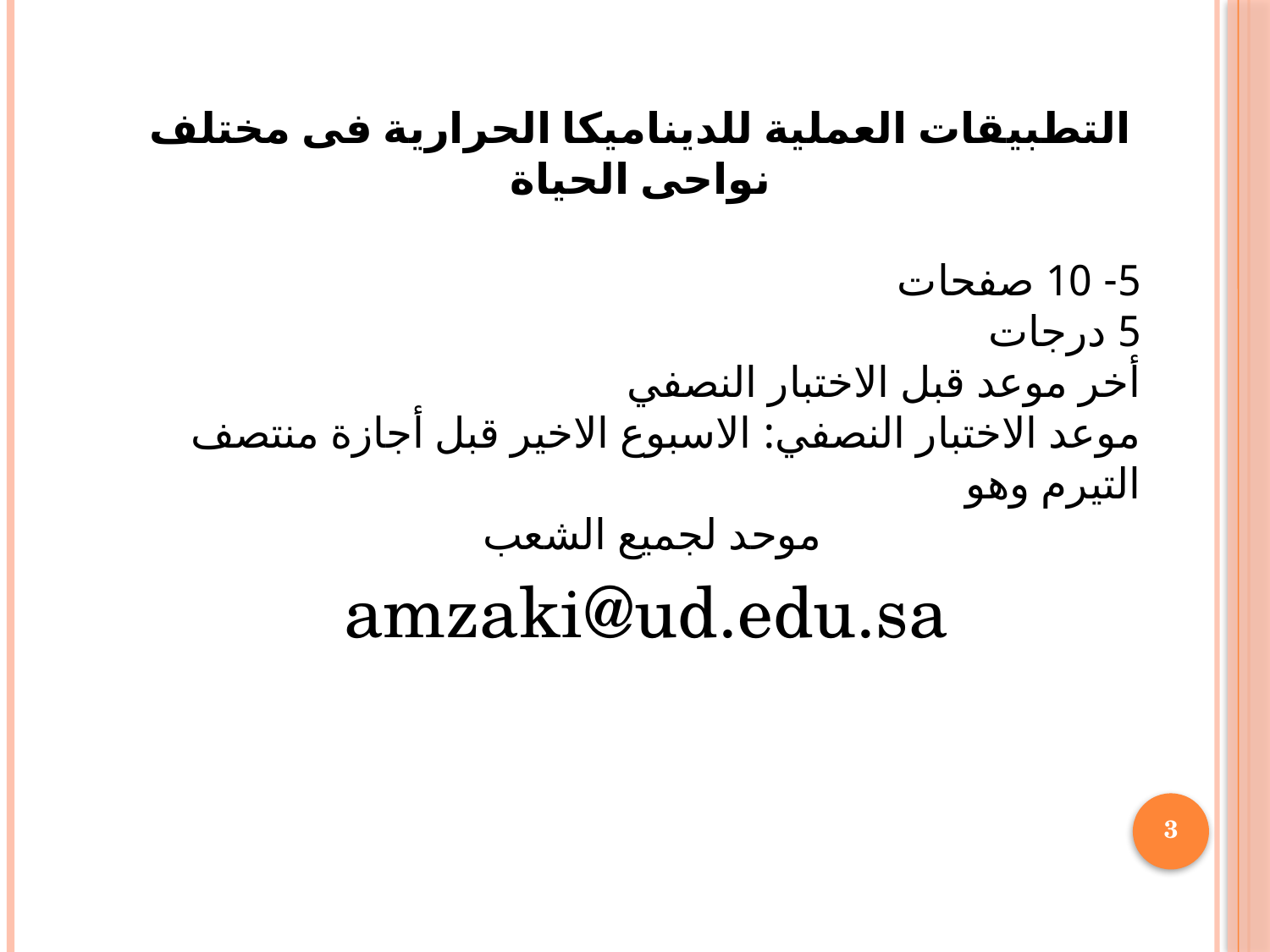

التطبيقات العملية للديناميكا الحرارية فى مختلف نواحى الحياة

5- 10 صفحات
5 درجات
أخر موعد قبل الاختبار النصفي
موعد الاختبار النصفي: الاسبوع الاخير قبل أجازة منتصف التيرم وهو
                             موحد لجميع الشعب
amzaki@ud.edu.sa
3